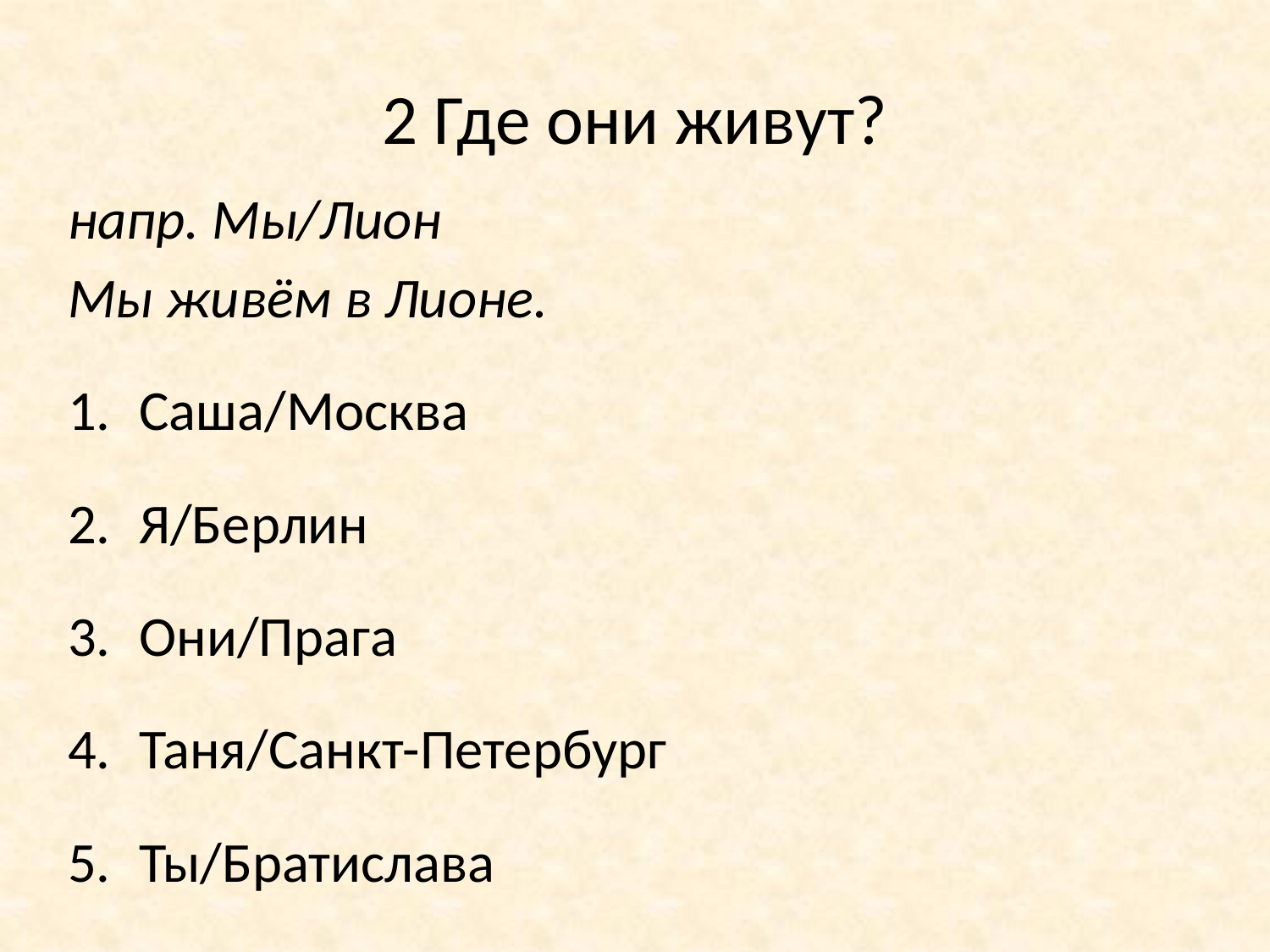

2 Где они живут?
напр. Мы/Лион
Мы живём в Лионе.
Саша/Москва
Я/Берлин
Они/Прага
Таня/Санкт-Петербург
Ты/Братислава